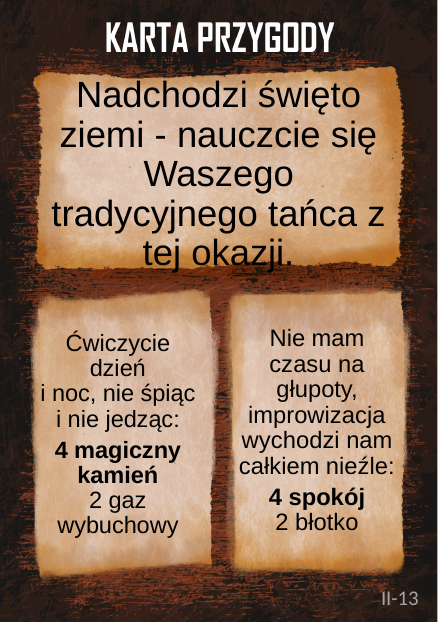

# Nadchodzi święto ziemi - nauczcie się Waszego tradycyjnego tańca z tej okazji.
Nie mam czasu na głupoty, improwizacja wychodzi nam całkiem nieźle:
4 spokój
2 błotko
Ćwiczycie dzień
i noc, nie śpiąc
i nie jedząc:
4 magiczny kamień
2 gaz wybuchowy
II-13